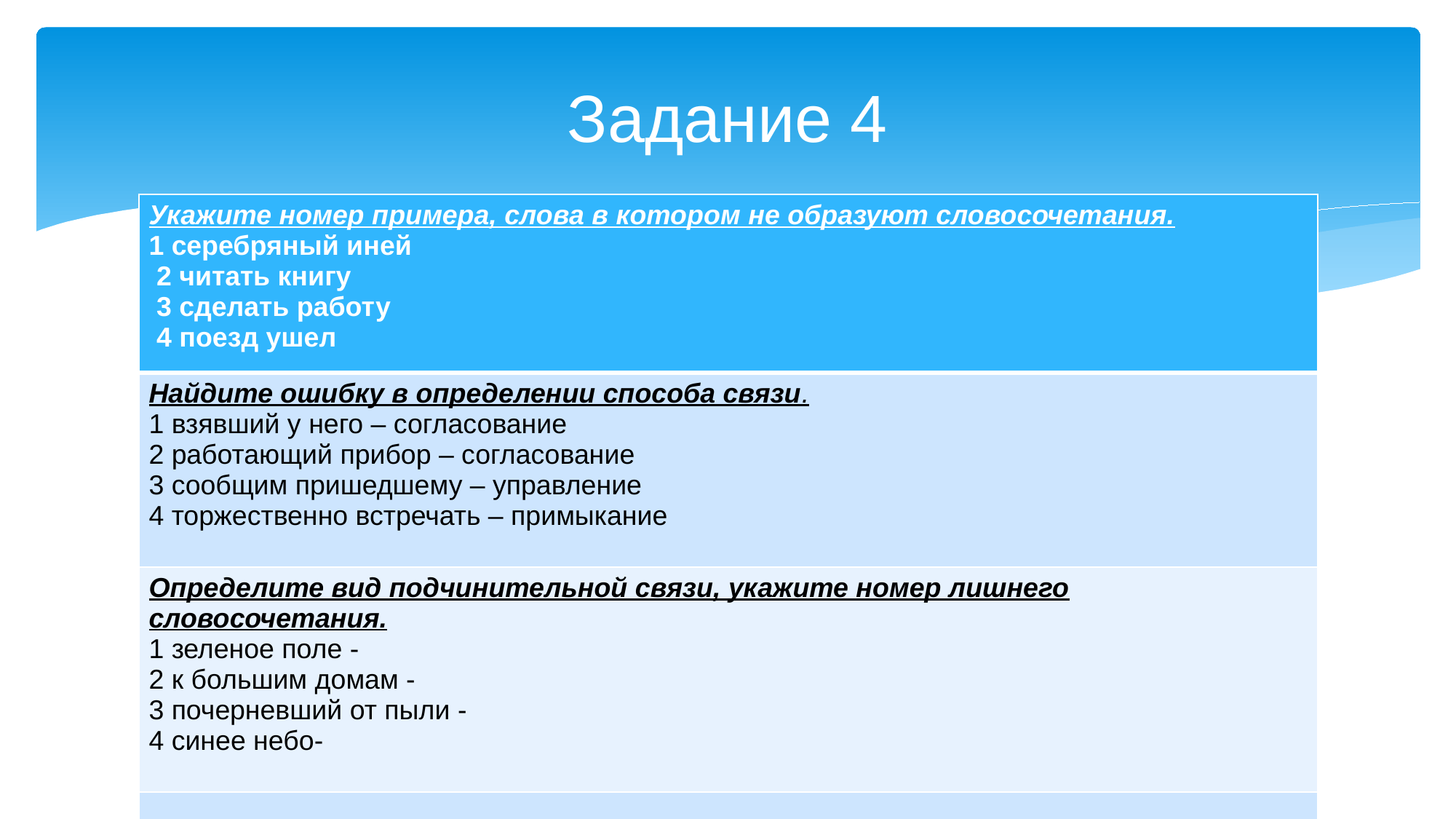

# Задание 4
| Укажите номер примера, слова в котором не образуют словосочетания. 1 серебряный иней  2 читать книгу  3 сделать работу  4 поезд ушел |
| --- |
| Найдите ошибку в определении способа связи. 1 взявший у него – согласование 2 работающий прибор – согласование 3 сообщим пришедшему – управление 4 торжественно встречать – примыкание |
| Определите вид подчинительной связи, укажите номер лишнего словосочетания. 1 зеленое поле - 2 к большим домам - 3 почерневший от пыли - 4 синее небо- |
|  |
|  |